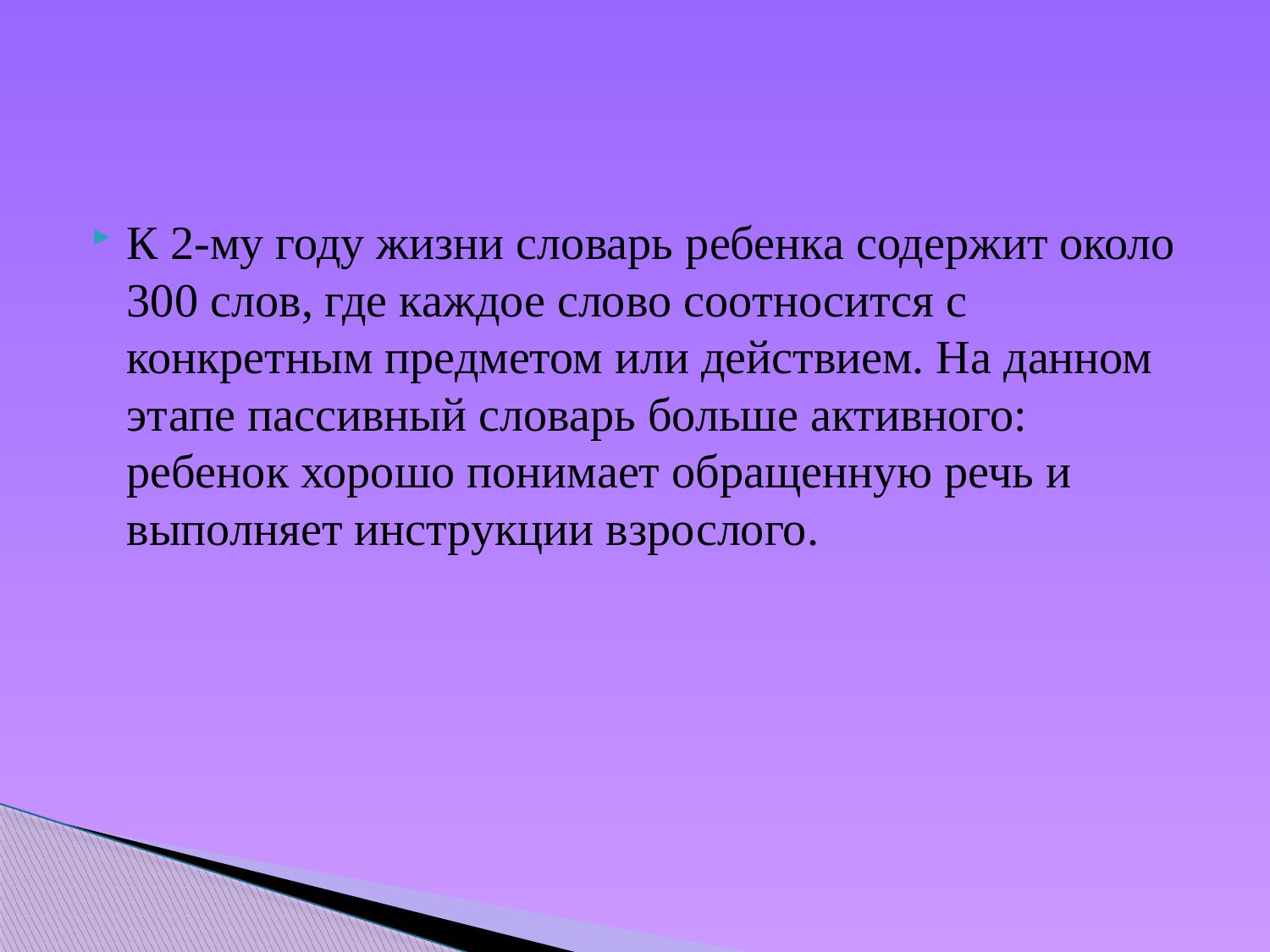

К 2-му году жизни словарь ребенка содержит около 300 слов, где каждое слово соотносится с конкретным предметом или действием. На данном этапе пассивный словарь больше активного: ребенок хорошо понимает обращенную речь и выполняет инструкции взрослого.